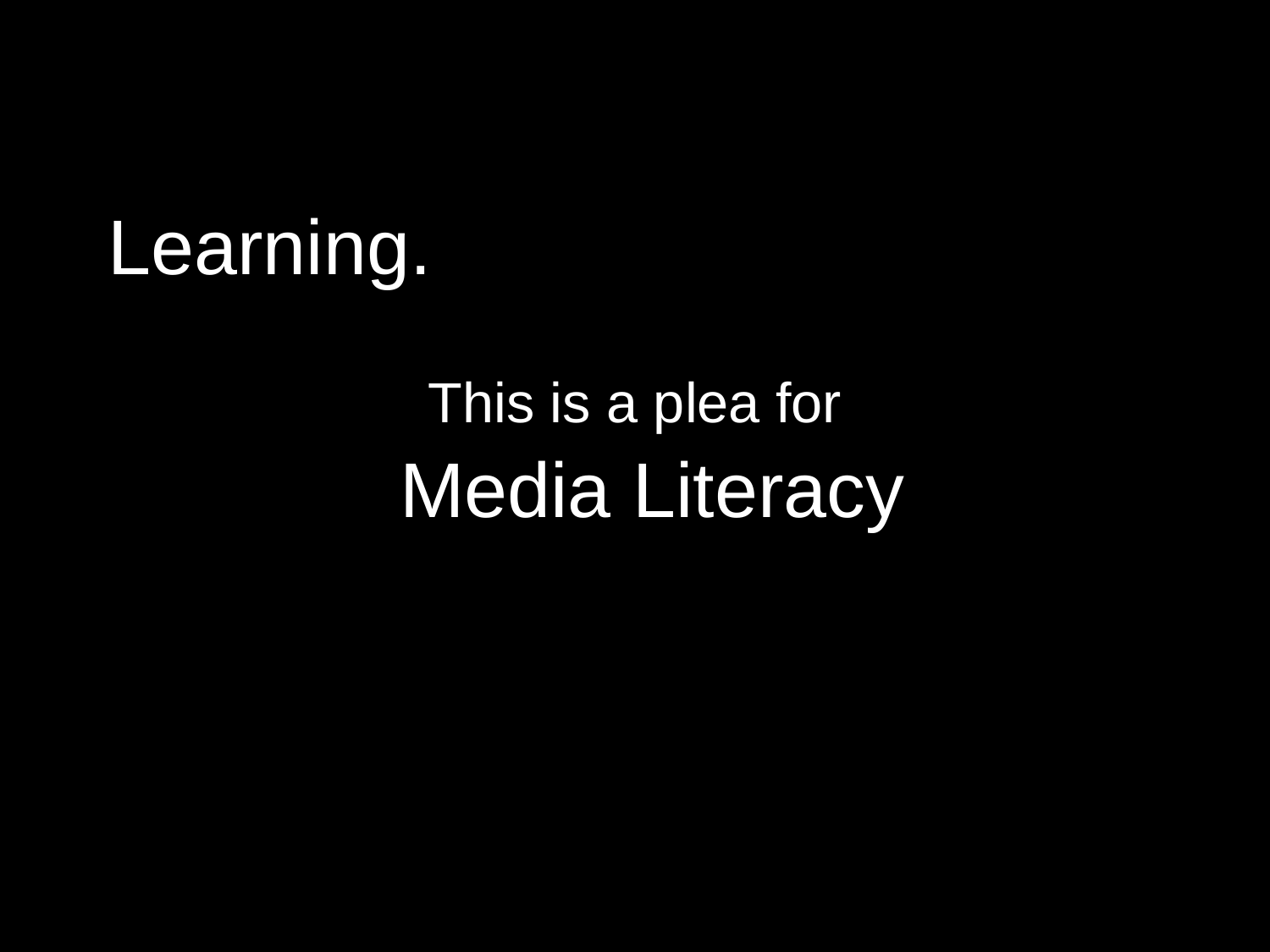

# Learning.
This is a plea for
Media Literacy